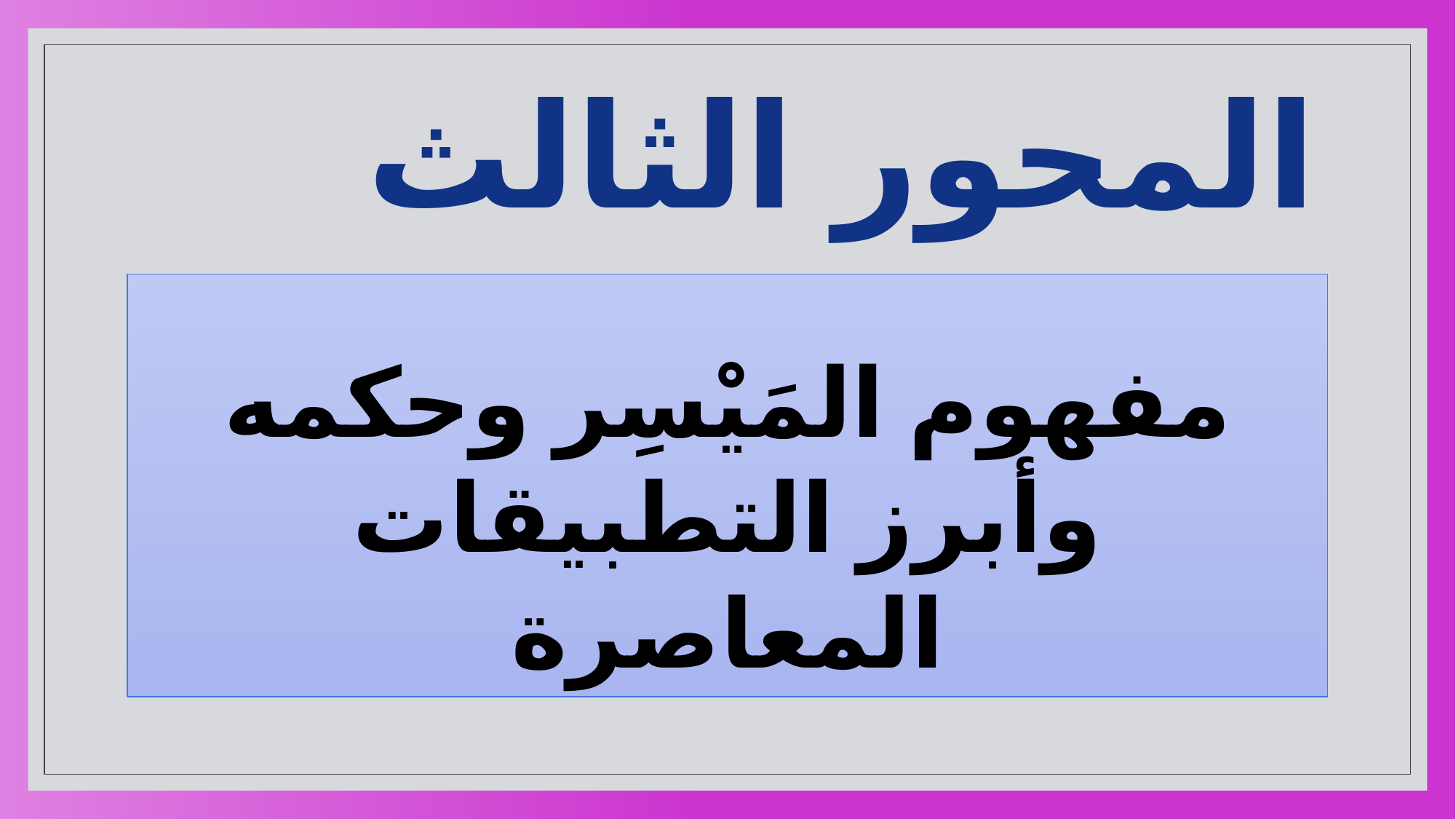

# المحور الثالث

مفهوم المَيْسِر وحكمه وأبرز التطبيقات المعاصرة